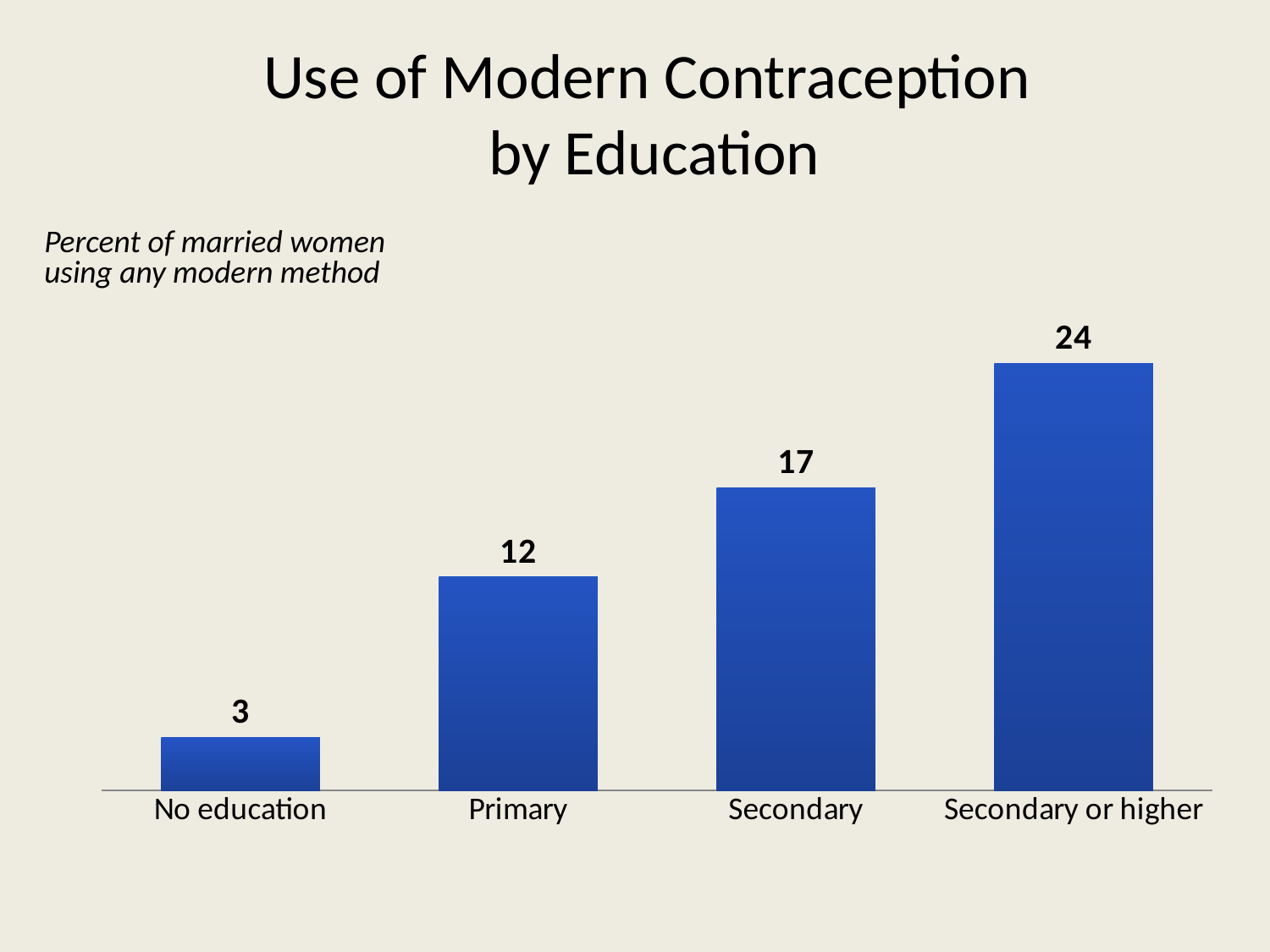

# Use of Modern Contraception by Education
Percent of married women using any modern method

### Chart

| Category |  |
|---|---|
| No education | 3.0 |
| Primary | 12.0 |
| Secondary | 17.0 |
| Secondary or higher | 24.0 |